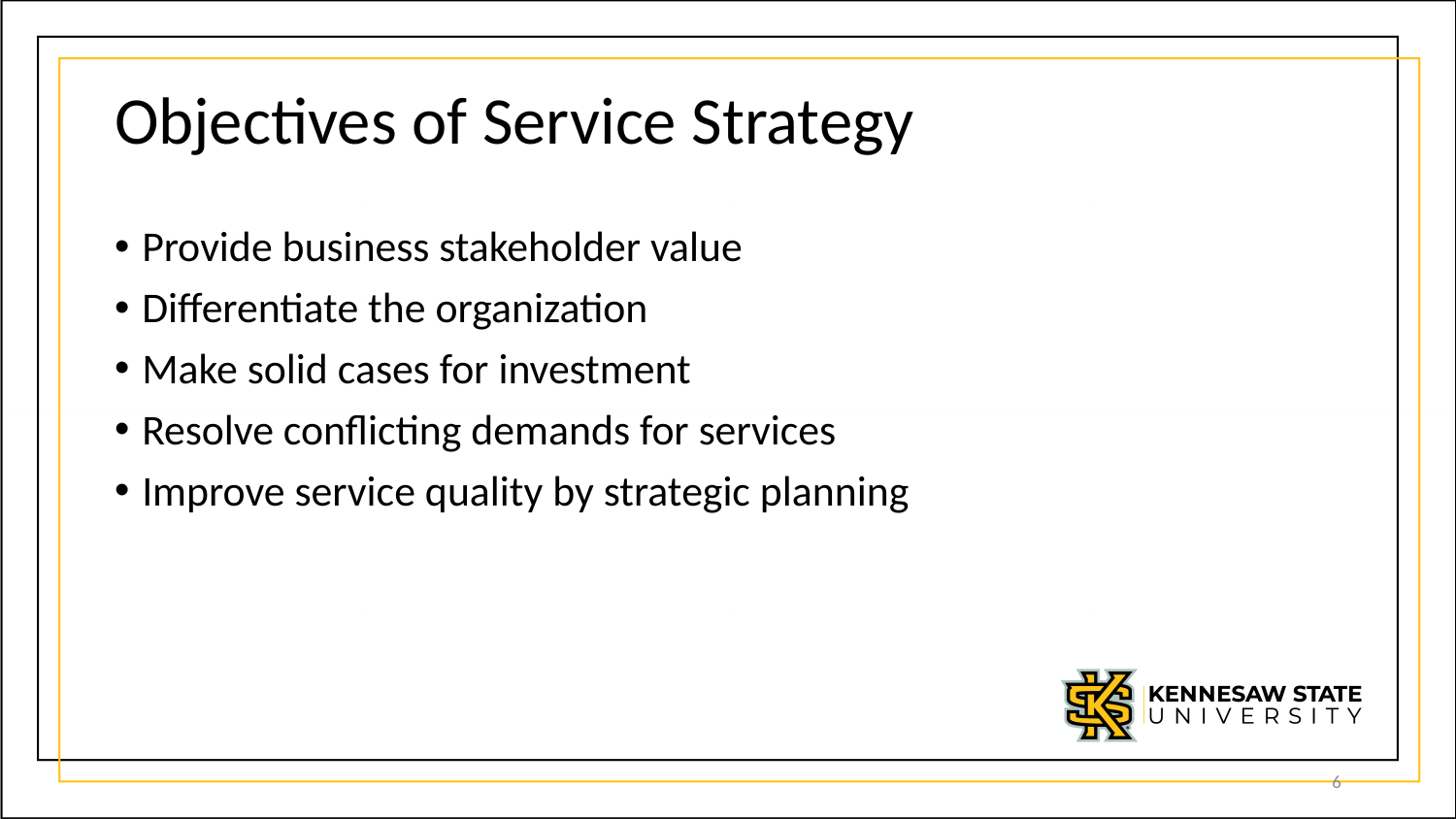

# Objectives of Service Strategy
Provide business stakeholder value
Differentiate the organization
Make solid cases for investment
Resolve conflicting demands for services
Improve service quality by strategic planning

6